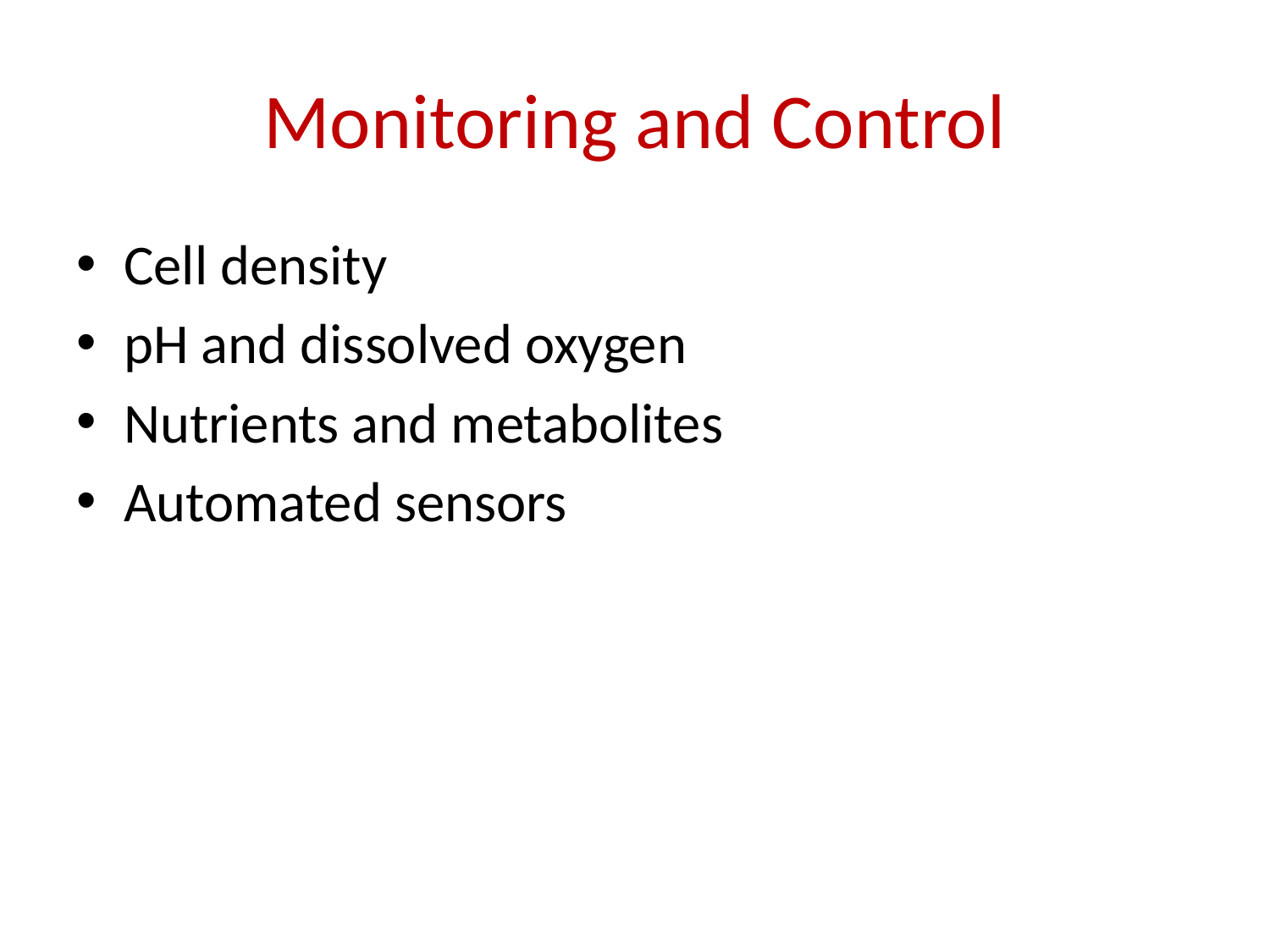

# Monitoring and Control
Cell density
pH and dissolved oxygen
Nutrients and metabolites
Automated sensors